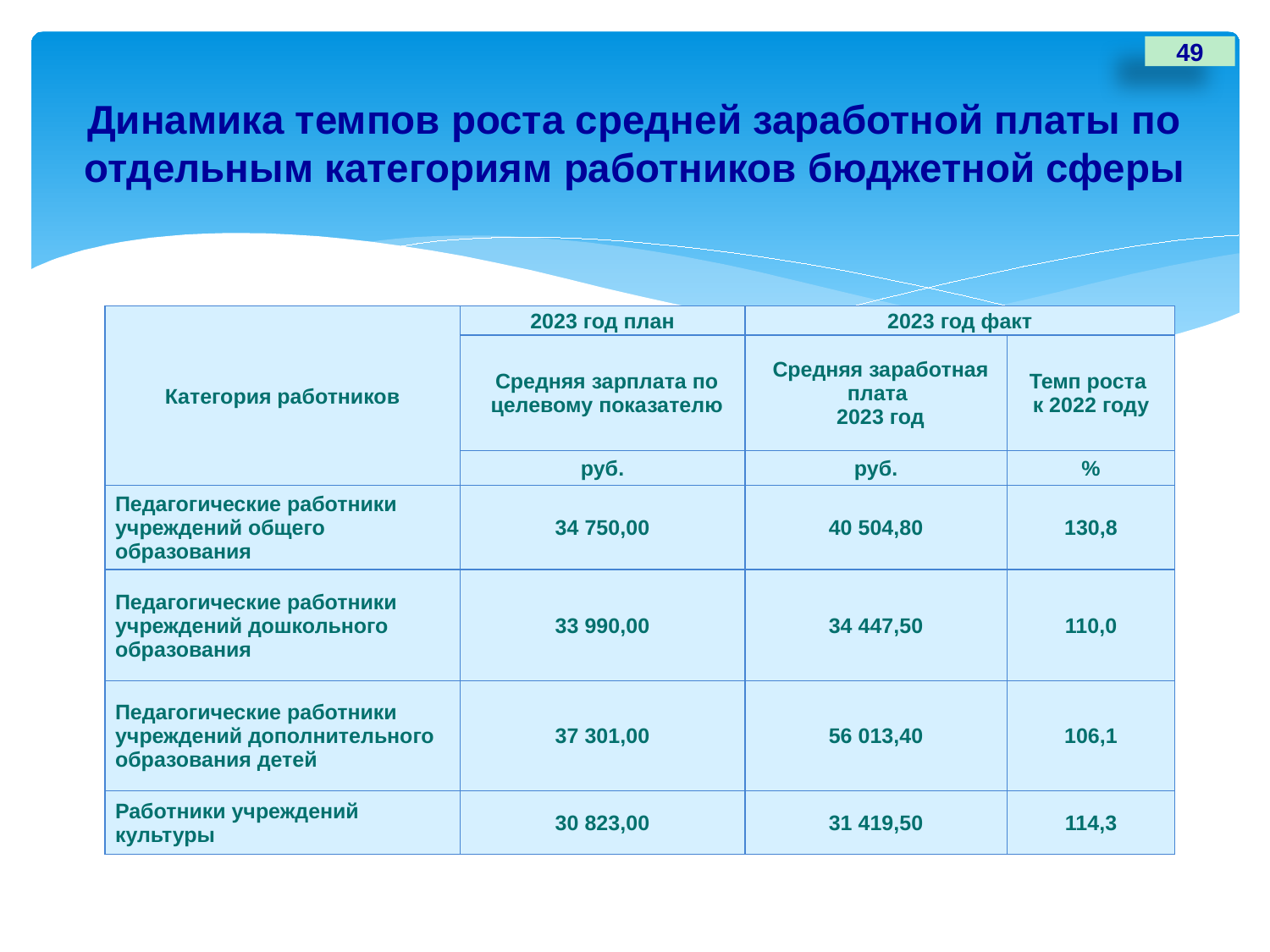

49
# Динамика темпов роста средней заработной платы по отдельным категориям работников бюджетной сферы
| Категория работников | 2023 год план | 2023 год факт |  |
| --- | --- | --- | --- |
|  | Средняя зарплата по целевому показателю | Средняя заработная плата 2023 год | Темп роста к 2022 году |
|  | руб. | руб. | % |
| Педагогические работники учреждений общего образования | 34 750,00 | 40 504,80 | 130,8 |
| Педагогические работники учреждений дошкольного образования | 33 990,00 | 34 447,50 | 110,0 |
| Педагогические работники учреждений дополнительного образования детей | 37 301,00 | 56 013,40 | 106,1 |
| Работники учреждений культуры | 30 823,00 | 31 419,50 | 114,3 |